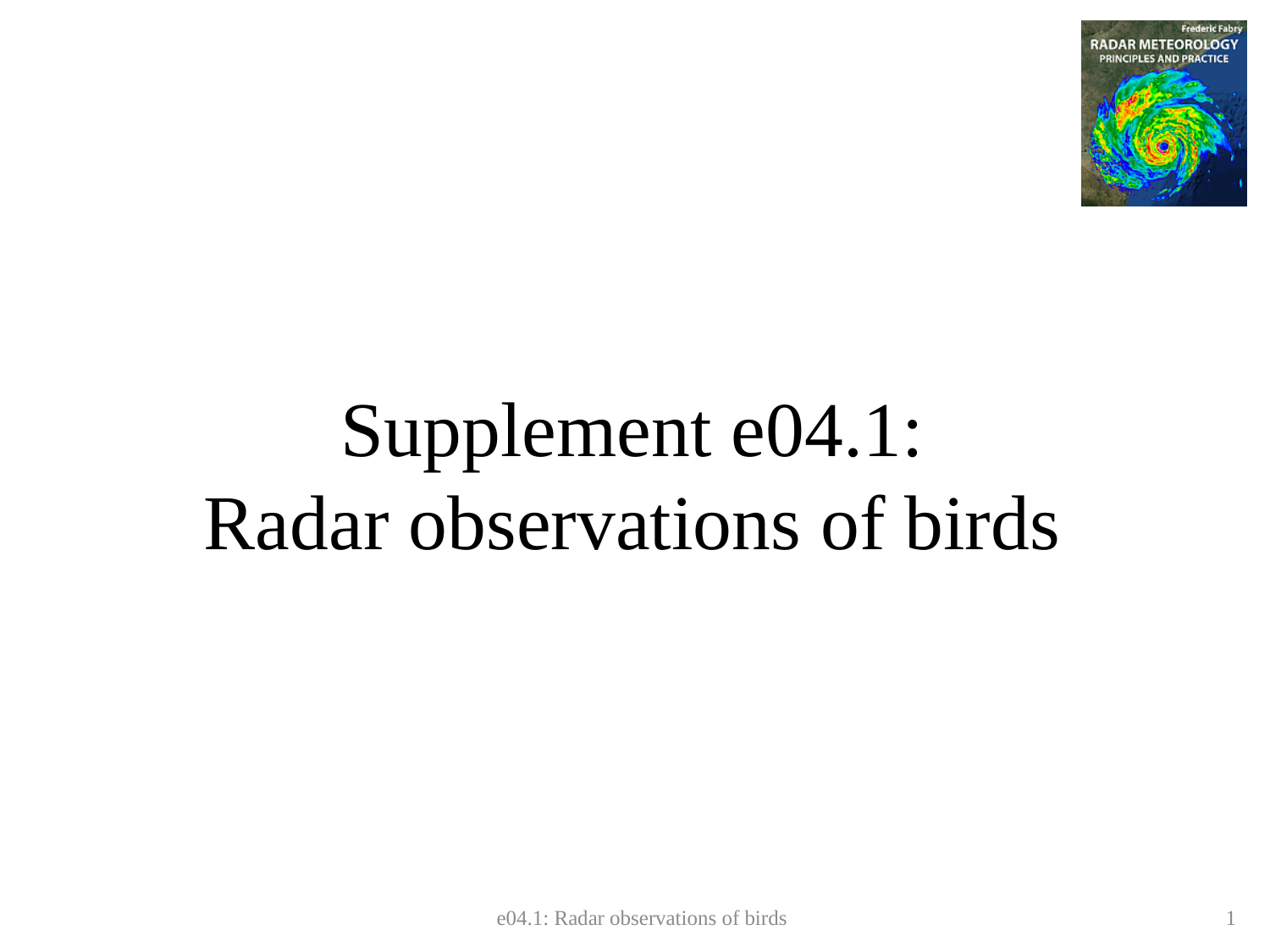

# Supplement e04.1: Radar observations of birds
e04.1: Radar observations of birds
1